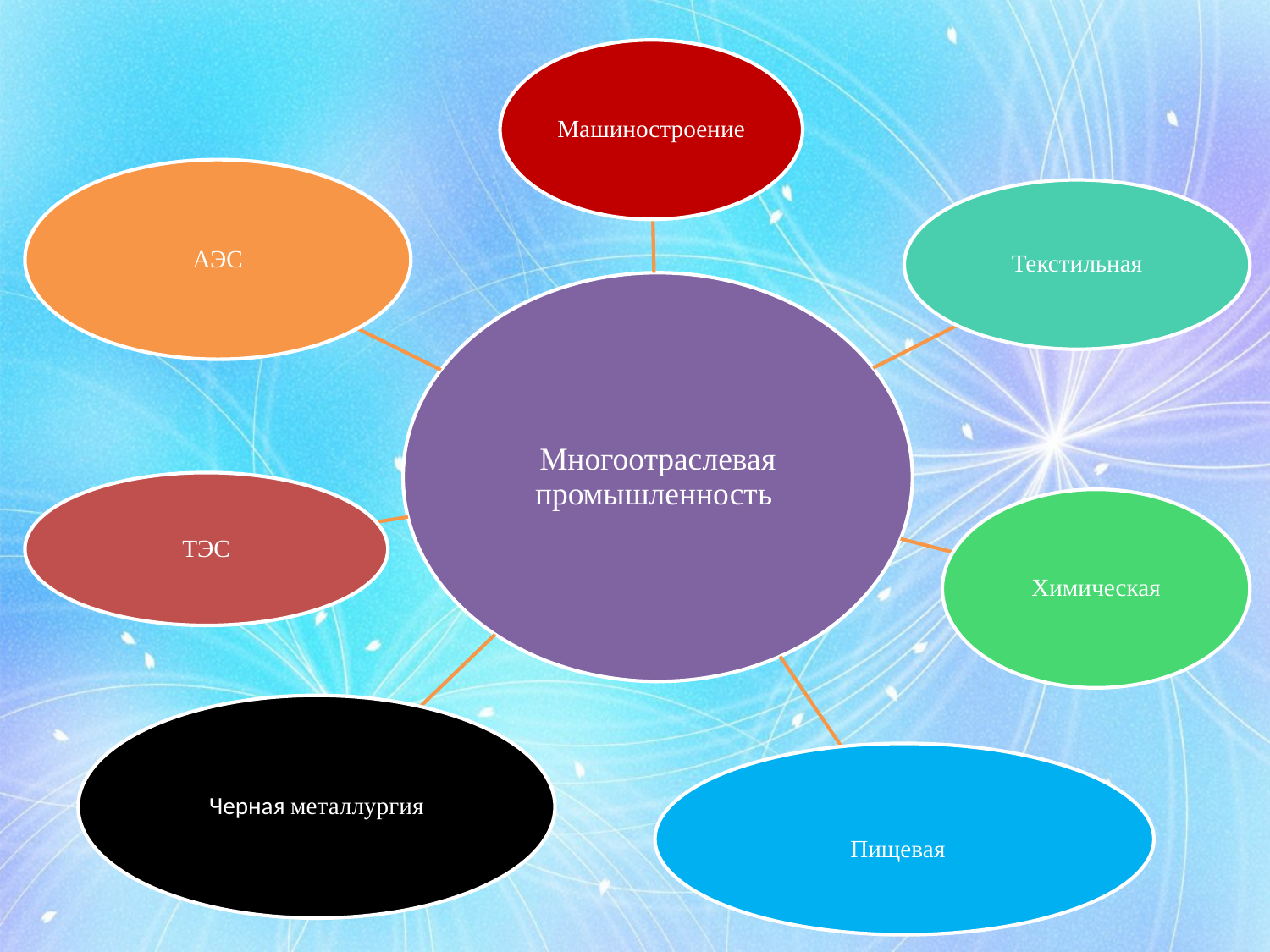

Многоотраслевая промышленность

Машиностроение

Текстильная

Химическая

Пищевая

Черная металлургия

ТЭС

АЭС